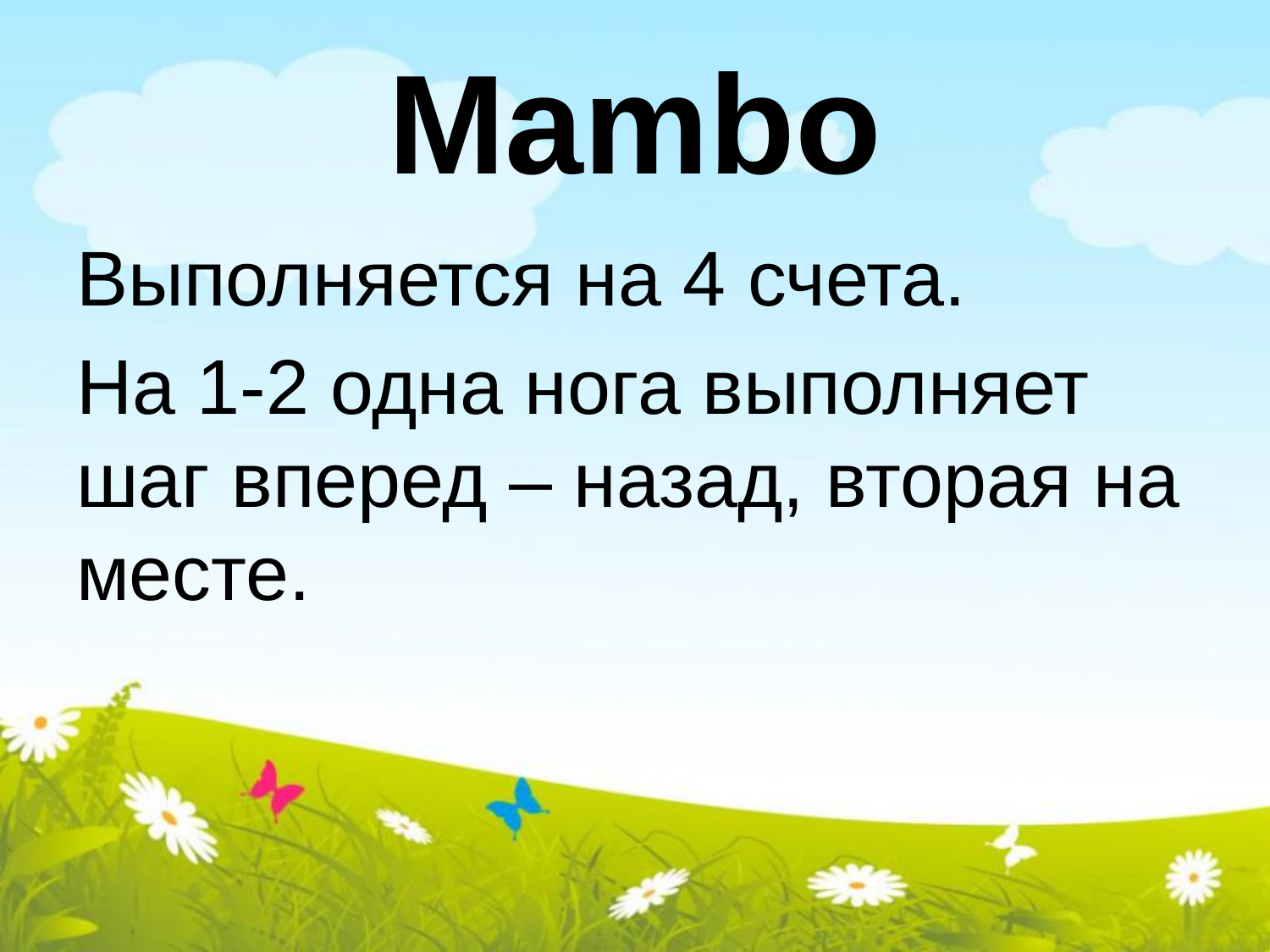

# Mambo
Выполняется на 4 счета.
На 1-2 одна нога выполняет шаг вперед – назад, вторая на месте.